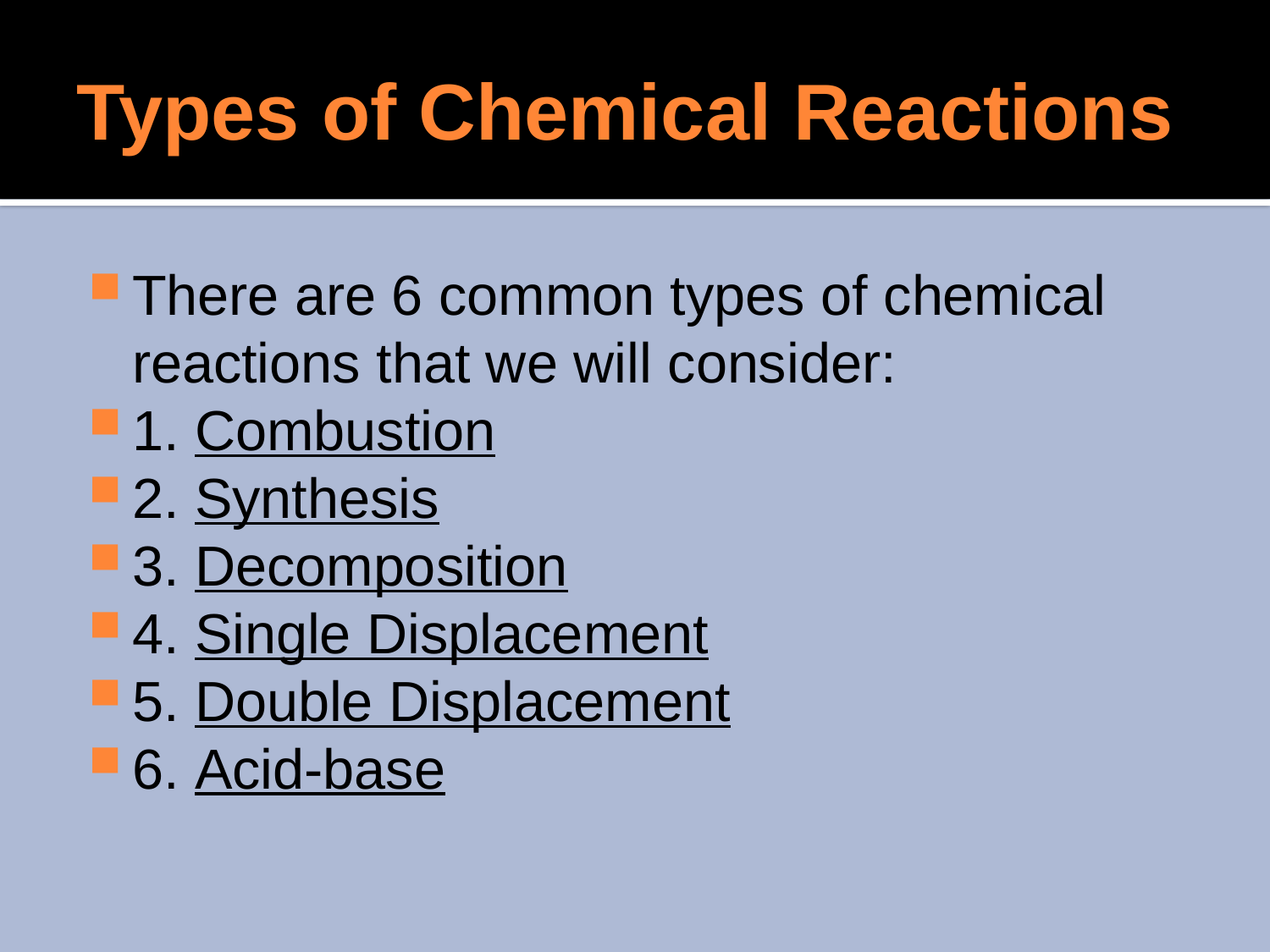

# Types of Chemical Reactions
There are 6 common types of chemical reactions that we will consider:
1. Combustion
2. Synthesis
3. Decomposition
4. Single Displacement
5. Double Displacement
6. Acid-base